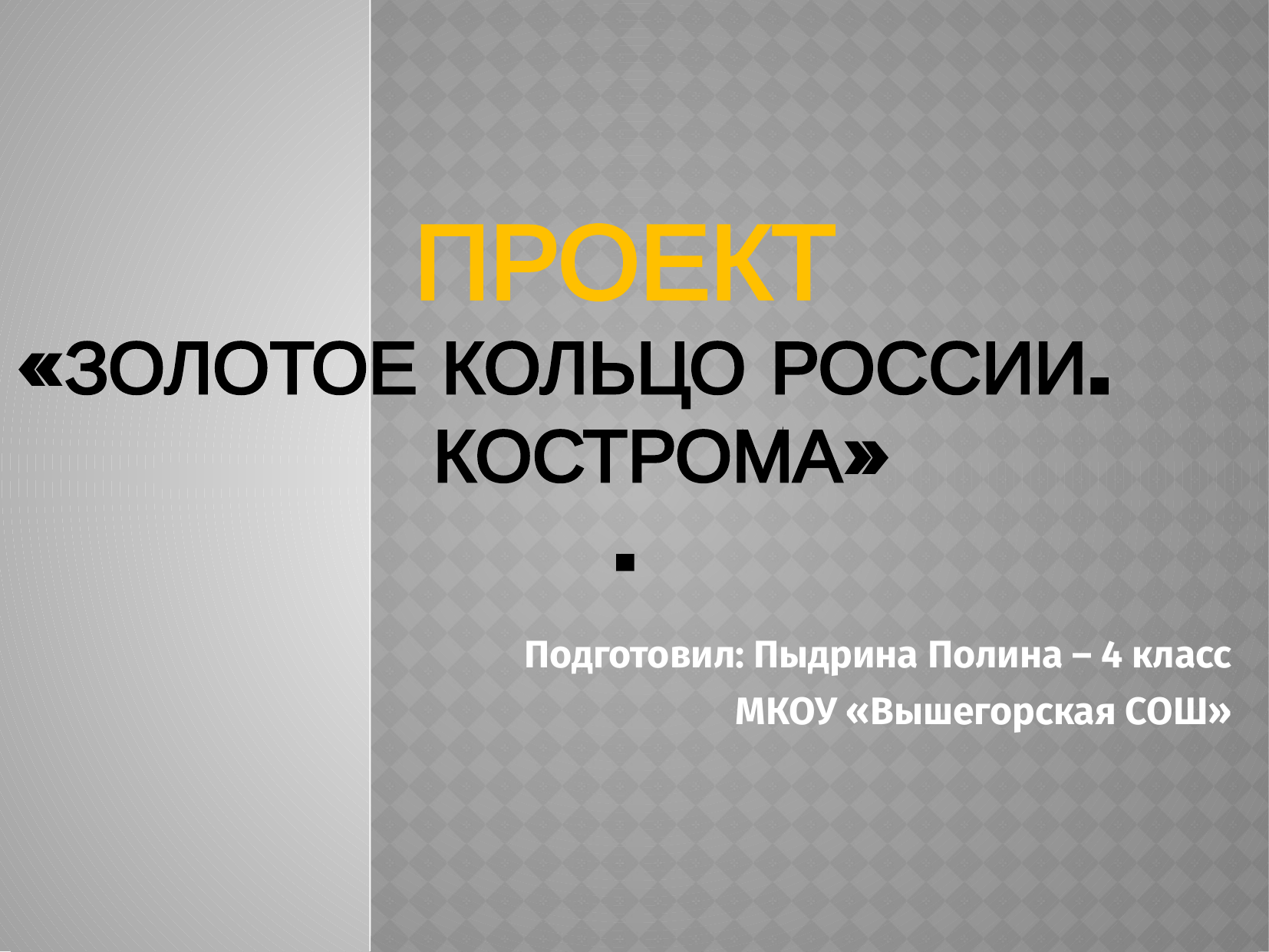

# Проект «Золотое кольцо России.         КОСТРОМА» .
Подготовил: Пыдрина Полина – 4 класс
МКОУ «Вышегорская СОШ»